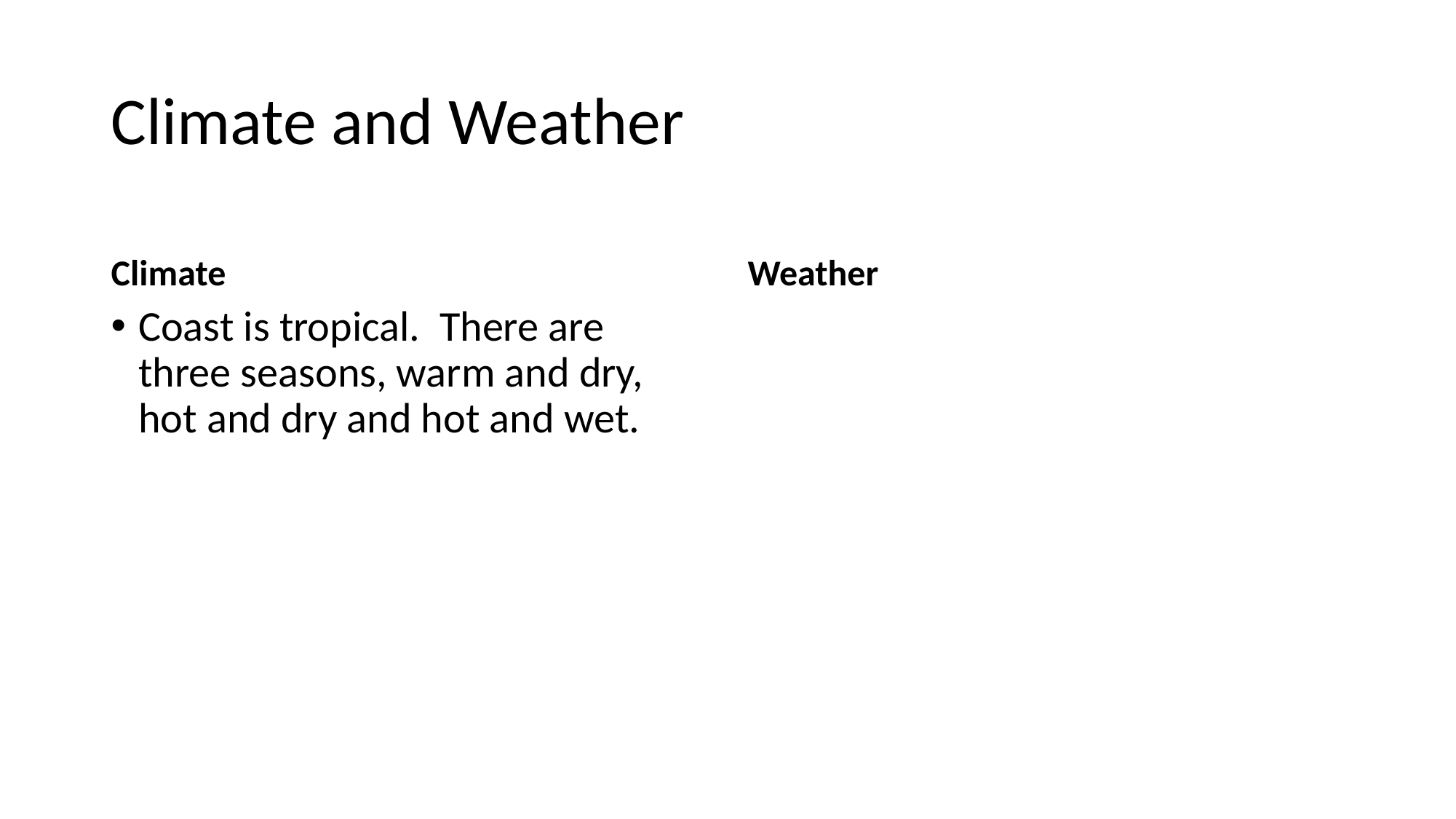

# Climate and Weather
Climate
Weather
Coast is tropical.  There are three seasons, warm and dry, hot and dry and hot and wet.